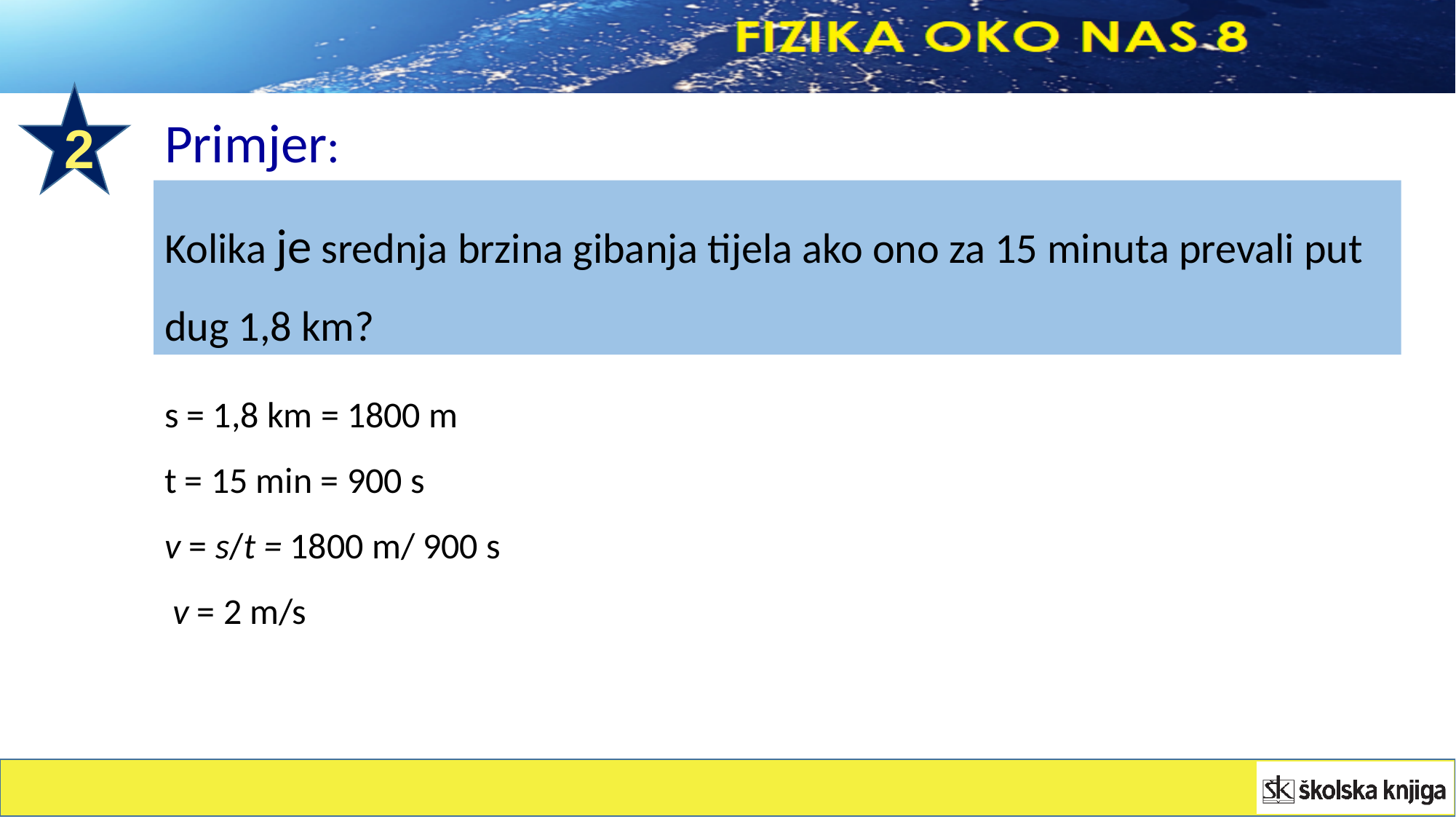

2
Primjer:
Kolika je srednja brzina gibanja tijela ako ono za 15 minuta prevali put dug 1,8 km?

s = 1,8 km = 1800 m
t = 15 min = 900 s
v = s/t = 1800 m/ 900 s
 v = 2 m/s